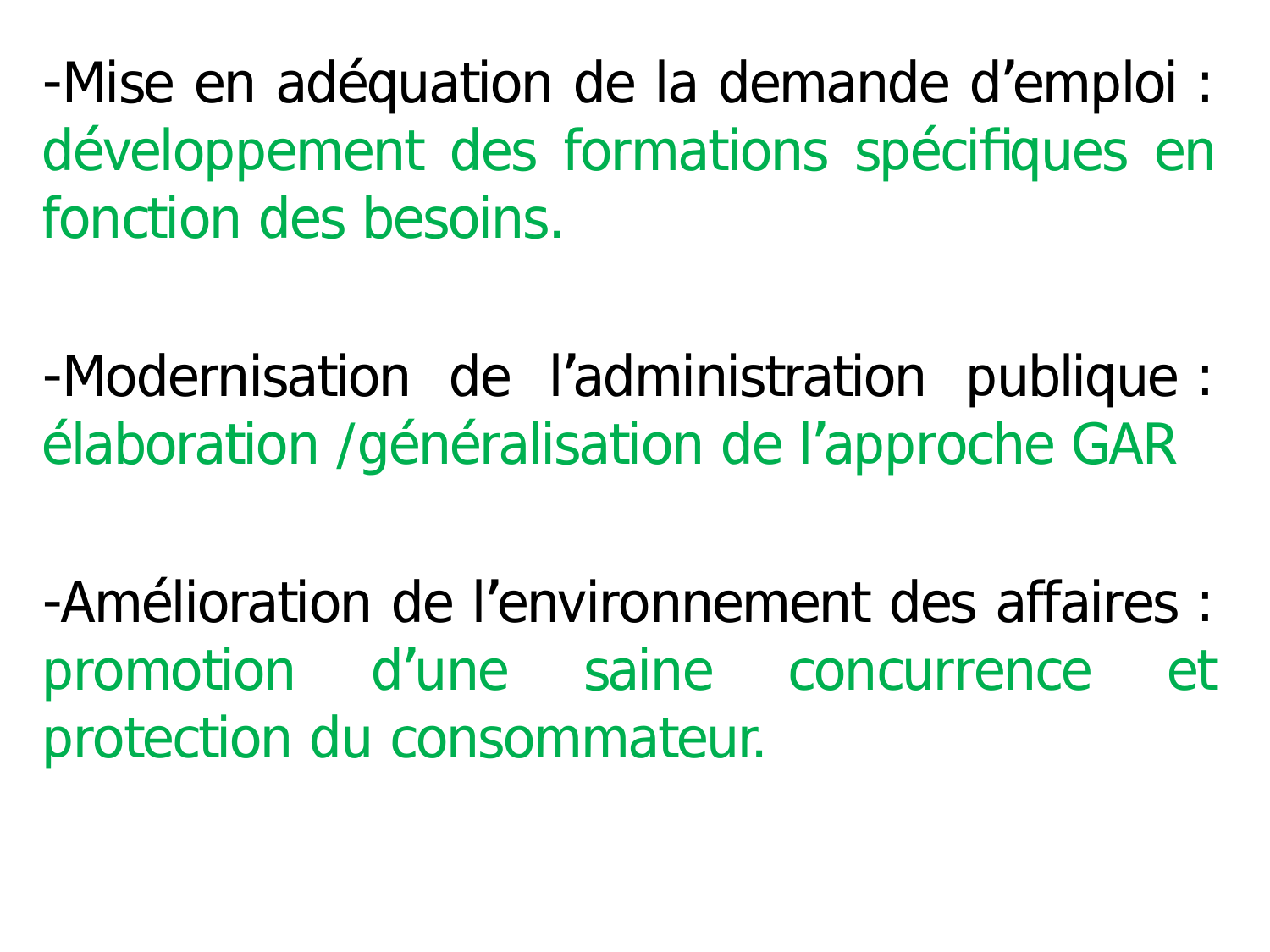

-Mise en adéquation de la demande d’emploi : développement des formations spécifiques en fonction des besoins.

-Modernisation de l’administration publique : élaboration /généralisation de l’approche GAR

-Amélioration de l’environnement des affaires : promotion d’une saine concurrence et protection du consommateur.